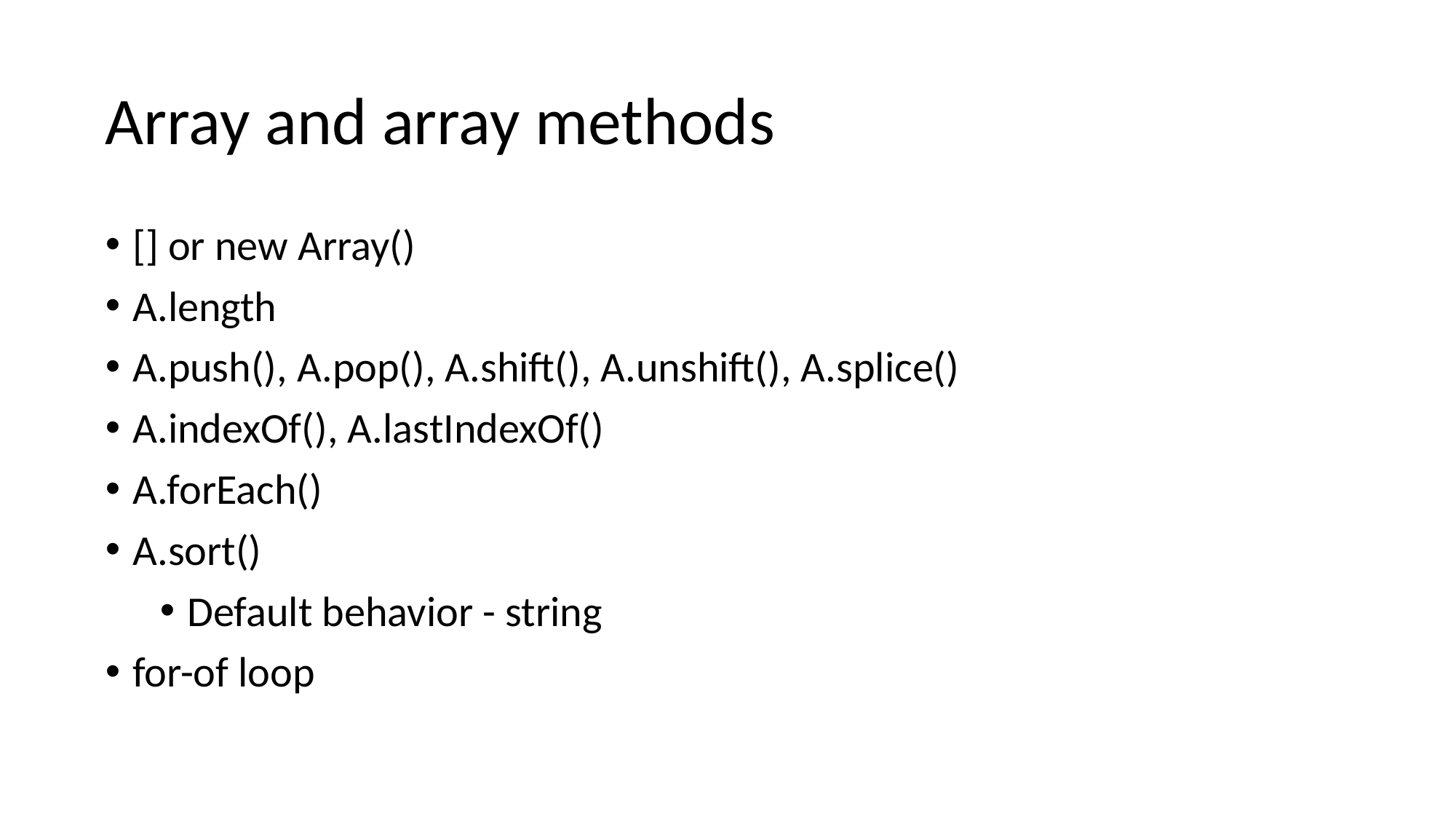

# Array and array methods
[] or new Array()
A.length
A.push(), A.pop(), A.shift(), A.unshift(), A.splice()
A.indexOf(), A.lastIndexOf()
A.forEach()
A.sort()
Default behavior - string
for-of loop